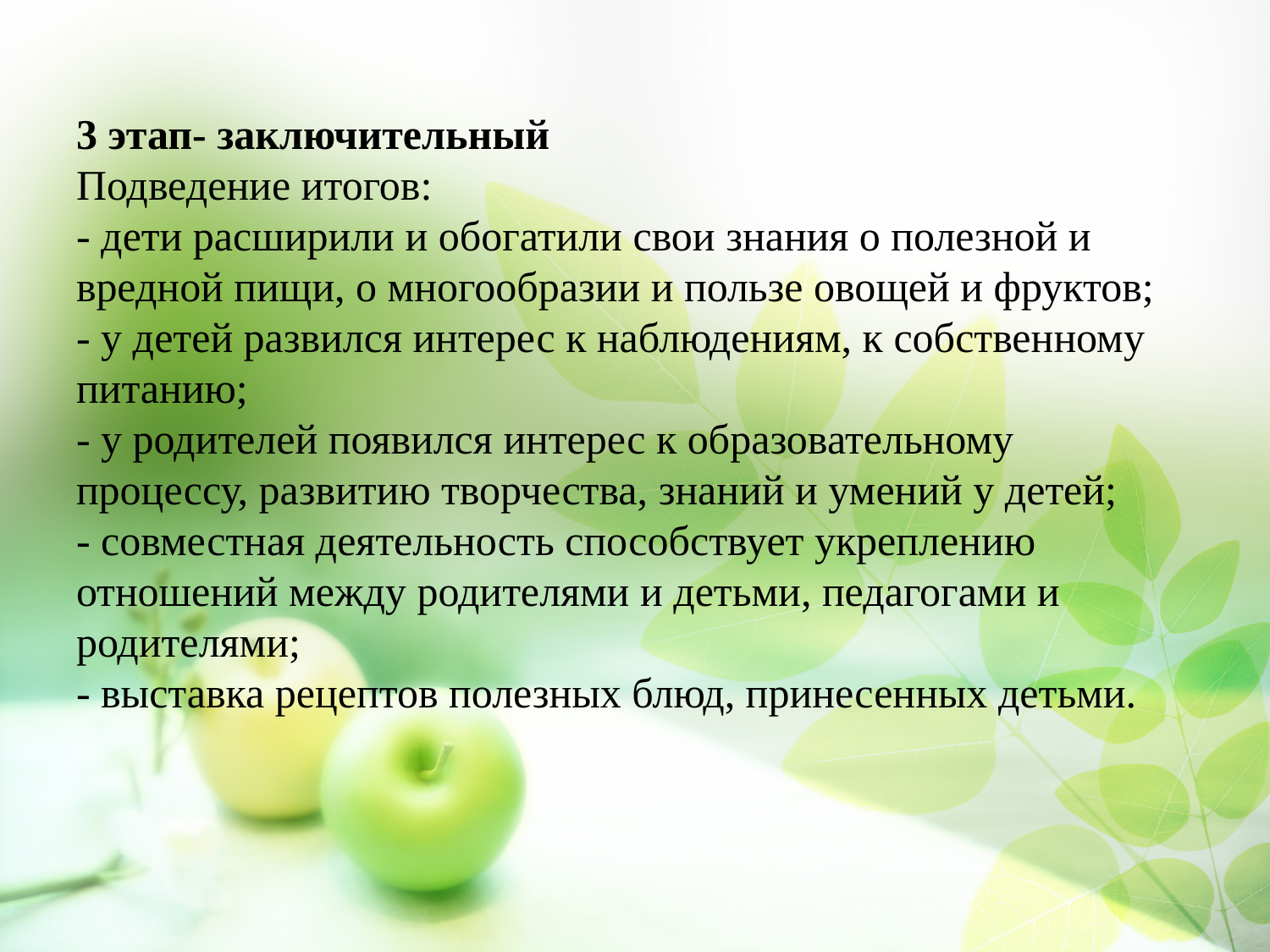

# 3 этап- заключительный Подведение итогов: - дети расширили и обогатили свои знания о полезной и вредной пищи, о многообразии и пользе овощей и фруктов; - у детей развился интерес к наблюдениям, к собственному питанию; - у родителей появился интерес к образовательному процессу, развитию творчества, знаний и умений у детей; - совместная деятельность способствует укреплению отношений между родителями и детьми, педагогами и родителями; - выставка рецептов полезных блюд, принесенных детьми.